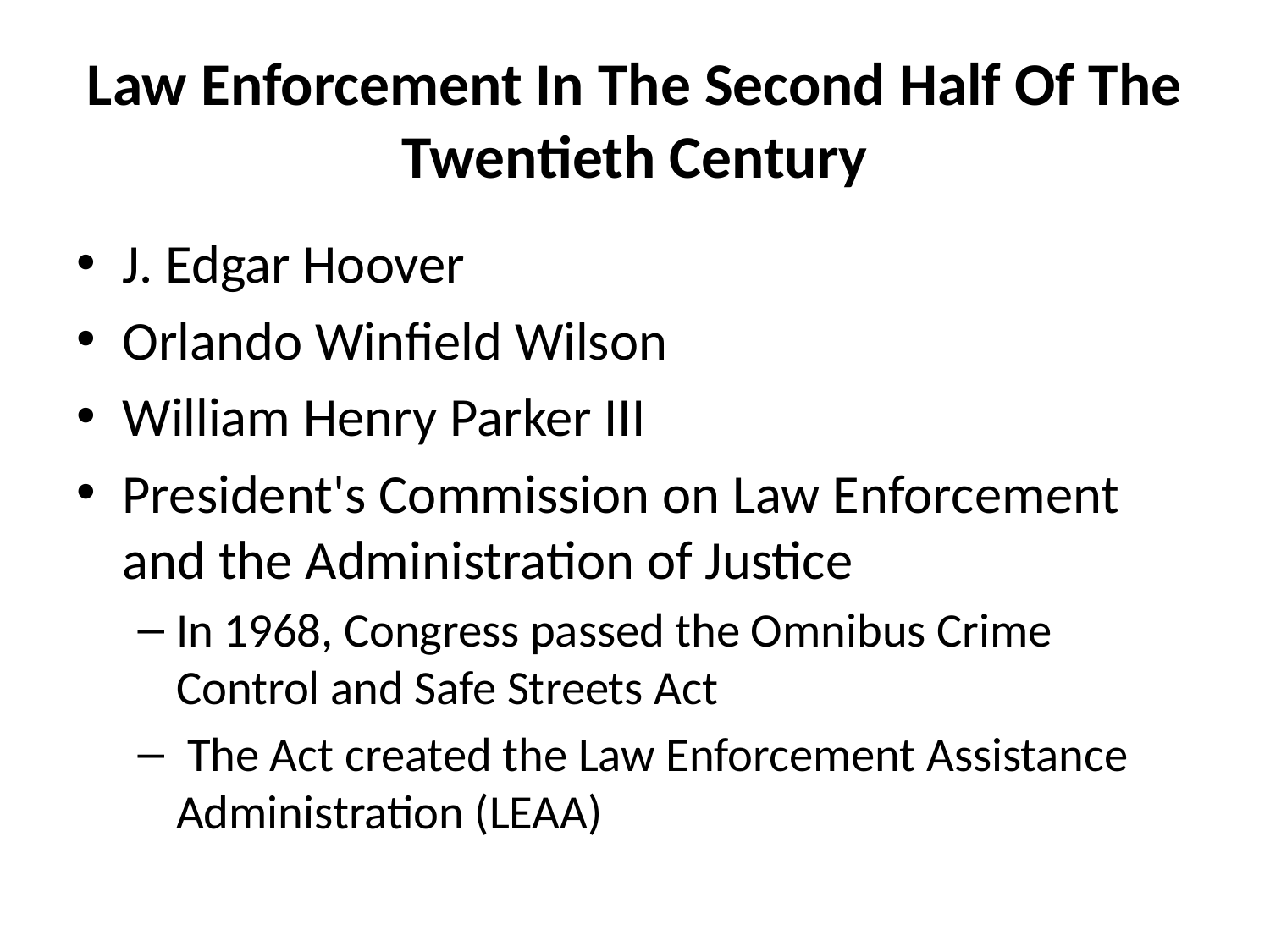

# Law Enforcement In The Second Half Of The Twentieth Century
J. Edgar Hoover
Orlando Winfield Wilson
William Henry Parker III
President's Commission on Law Enforcement and the Administration of Justice
In 1968, Congress passed the Omnibus Crime Control and Safe Streets Act
 The Act created the Law Enforcement Assistance Administration (LEAA)